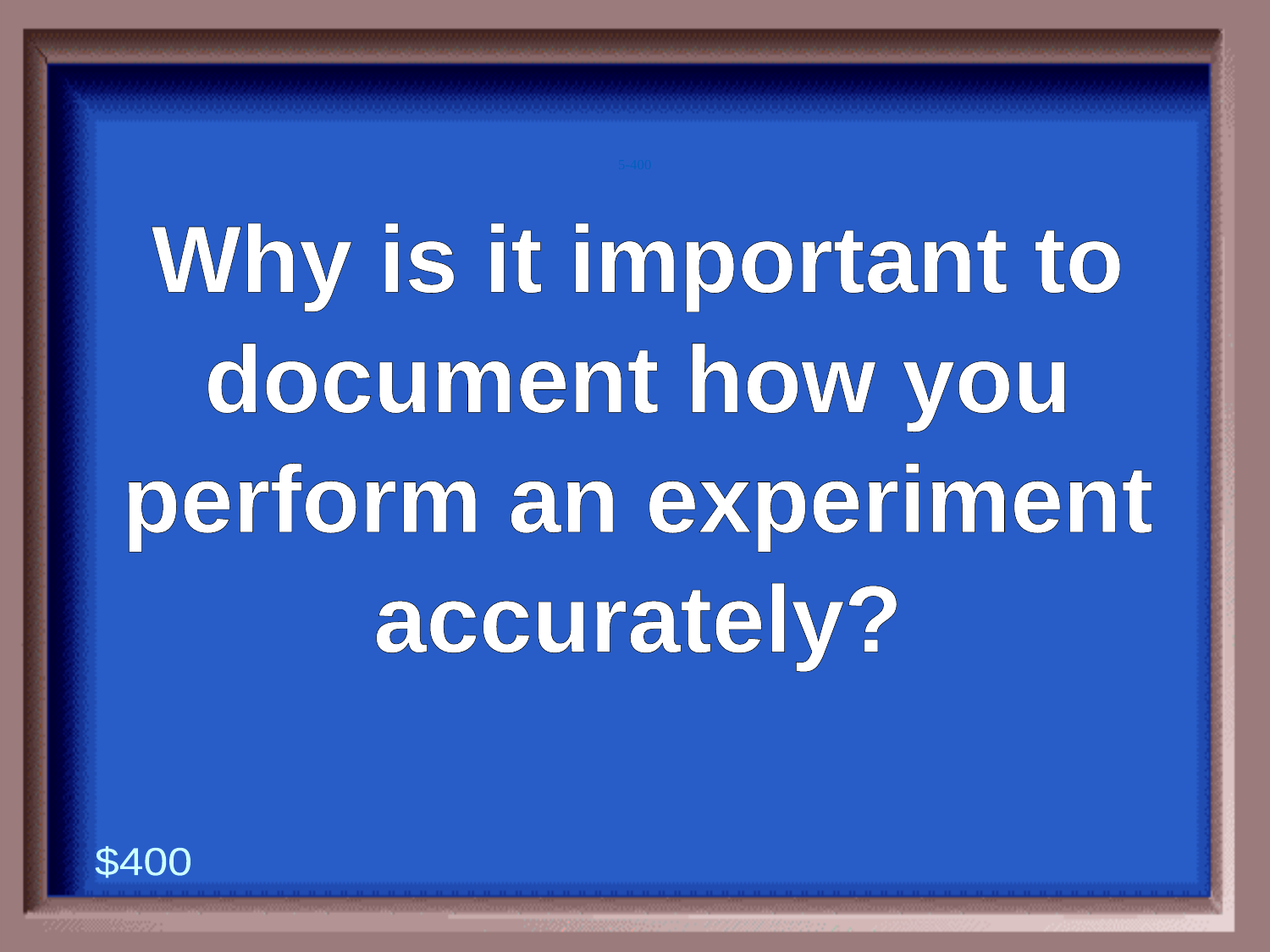

5-400
Why is it important to document how you perform an experiment accurately?

$400